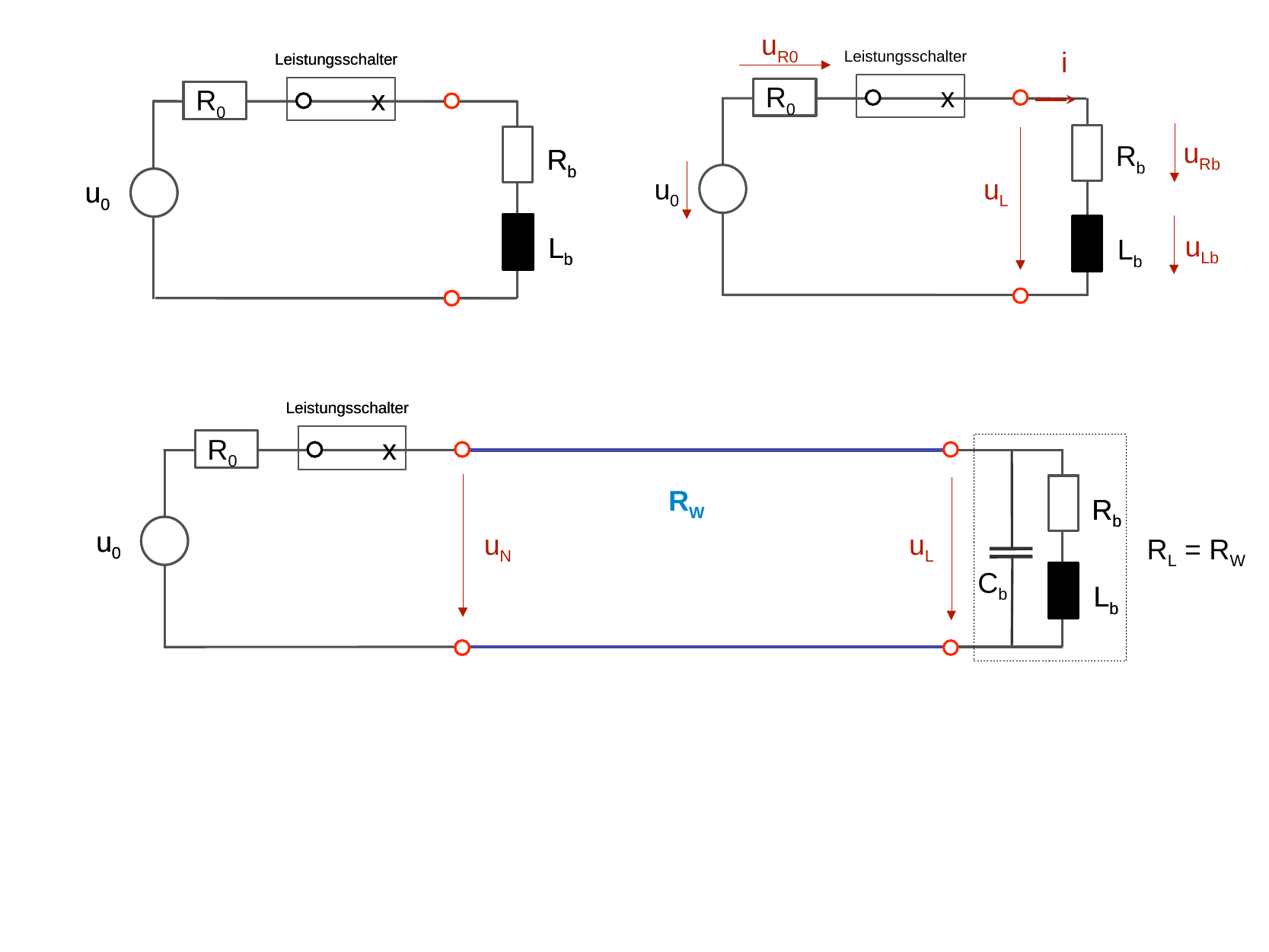

uR0
i
Leistungsschalter

Leistungsschalter
Leistungsschalter

R0

x
x
x
R0

R0

uRb
Rb
Rb
Rb

u0

uL
u0
u0

uLb
Lb
Lb
Lb

Leistungsschalter
Leistungsschalter

R0

R0

x
x

Rb
Rb

Lb
Lb

RW

u0
u0

uN
uL
RL = RW

Cb